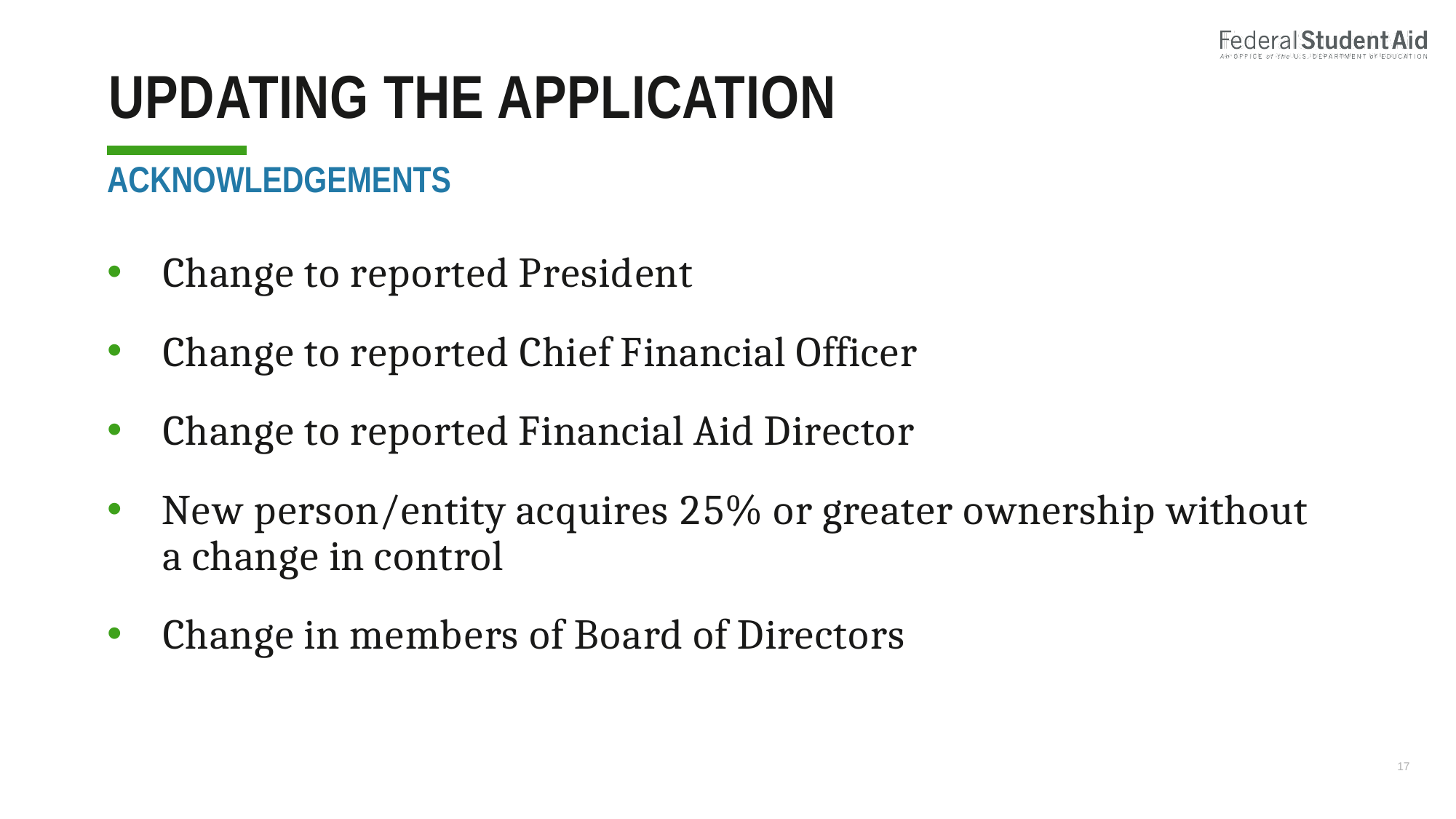

# Updating the application
acknowledgements
Change to reported President
Change to reported Chief Financial Officer
Change to reported Financial Aid Director
New person/entity acquires 25% or greater ownership without a change in control
Change in members of Board of Directors

17